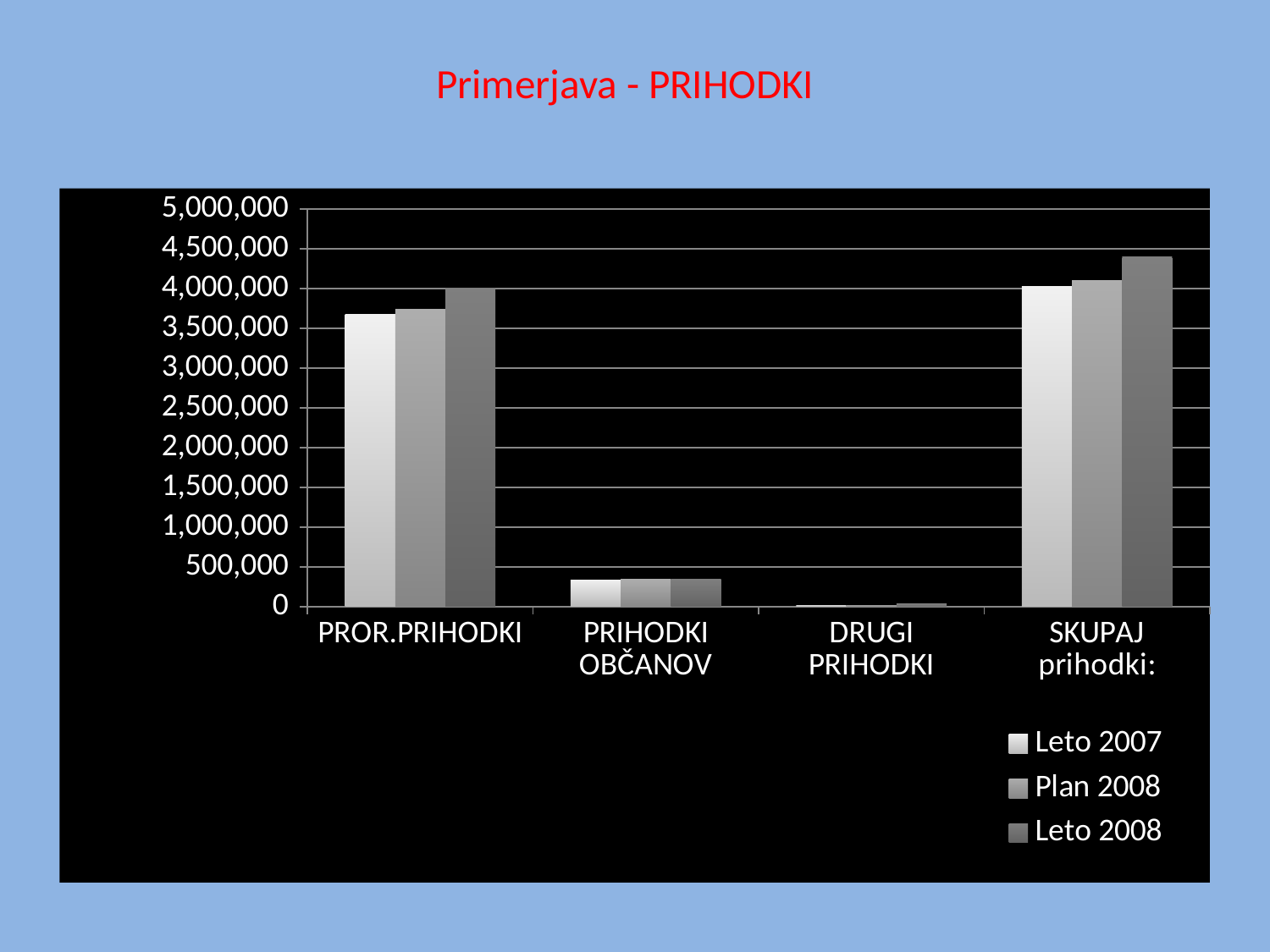

# Primerjava - PRIHODKI

### Chart

| Category | Leto 2007 | Plan 2008 | Leto 2008 |
|---|---|---|---|
| PROR.PRIHODKI | 3680655.6 | 3737363.41 | 4009314.86 |
| PRIHODKI OBČANOV | 335738.27 | 345967.46 | 349098.86 |
| DRUGI PRIHODKI | 17248.21 | 17696.67 | 38474.42 |
| SKUPAJ prihodki: | 4033642.08 | 4101027.54 | 4396888.14 |